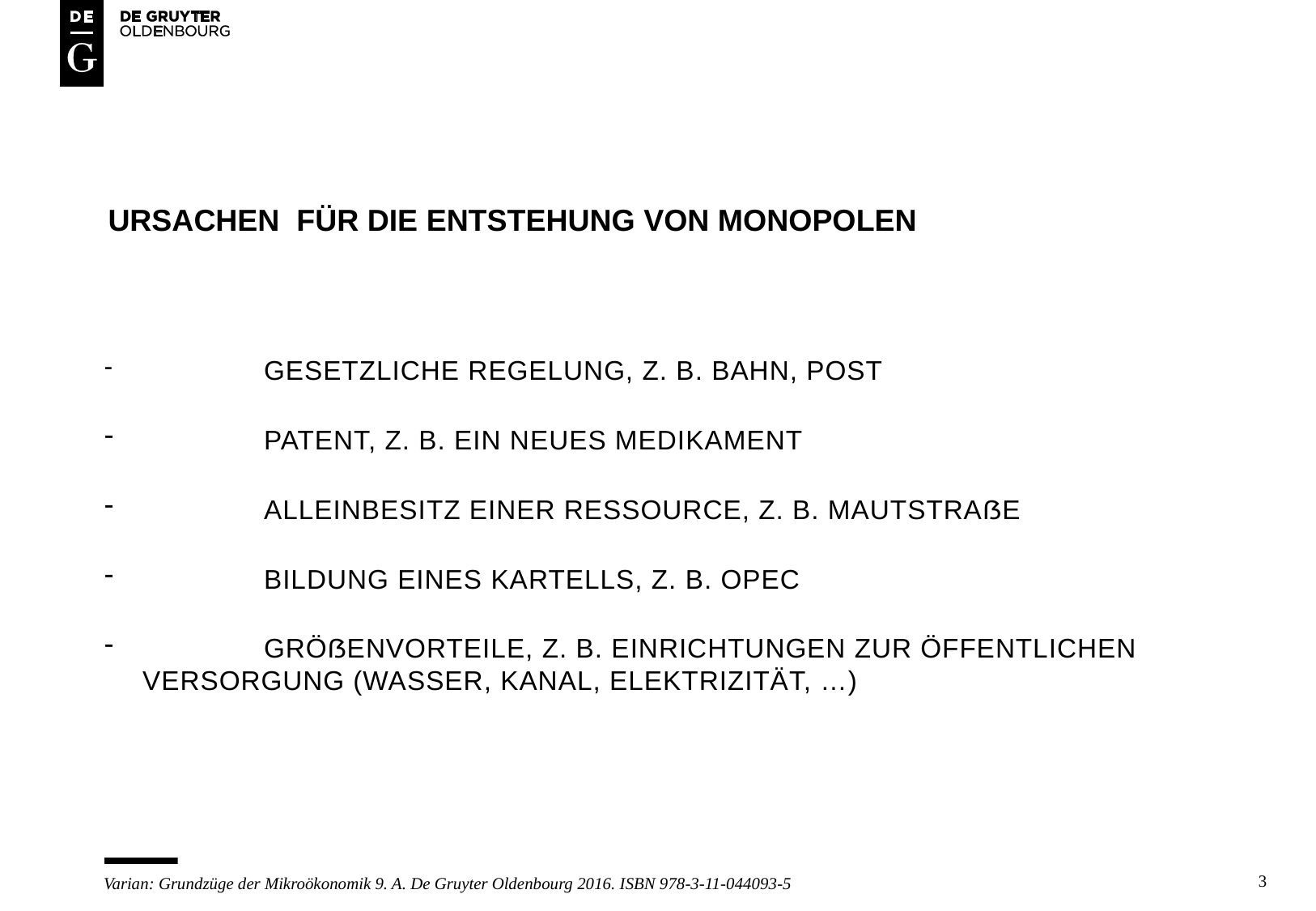

# URSACHEn  FÜR DIE ENTSTEHUNG VON MONOPOLEN

	GESETZLICHE REGELUNG, z. b. bahn, post
	Patent, z. b. ein neues medikament
	Alleinbesitz einer ressource, z. b. mautstraße
	Bildung eines kartells, z. b. opec
	Größenvorteile, z. b. einrichtungen zur öffentlichen 	versorgung (Wasser, kanal, elektrizität, …)

3
Varian: Grundzüge der Mikroökonomik 9. A. De Gruyter Oldenbourg 2016. ISBN 978-3-11-044093-5